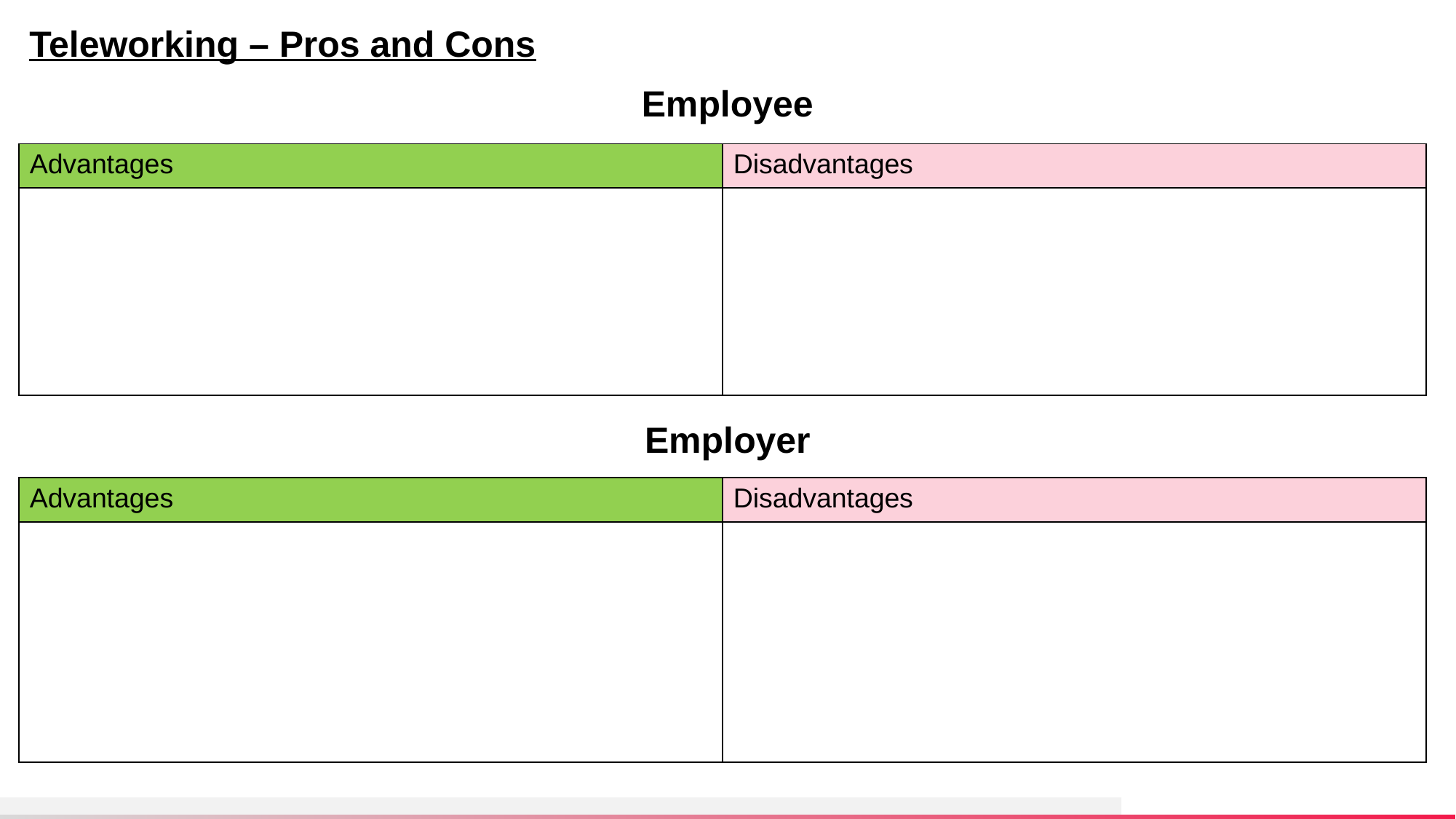

Teleworking – Pros and Cons
Employee
| Advantages | Disadvantages |
| --- | --- |
|  |  |
Employer
| Advantages | Disadvantages |
| --- | --- |
|  |  |